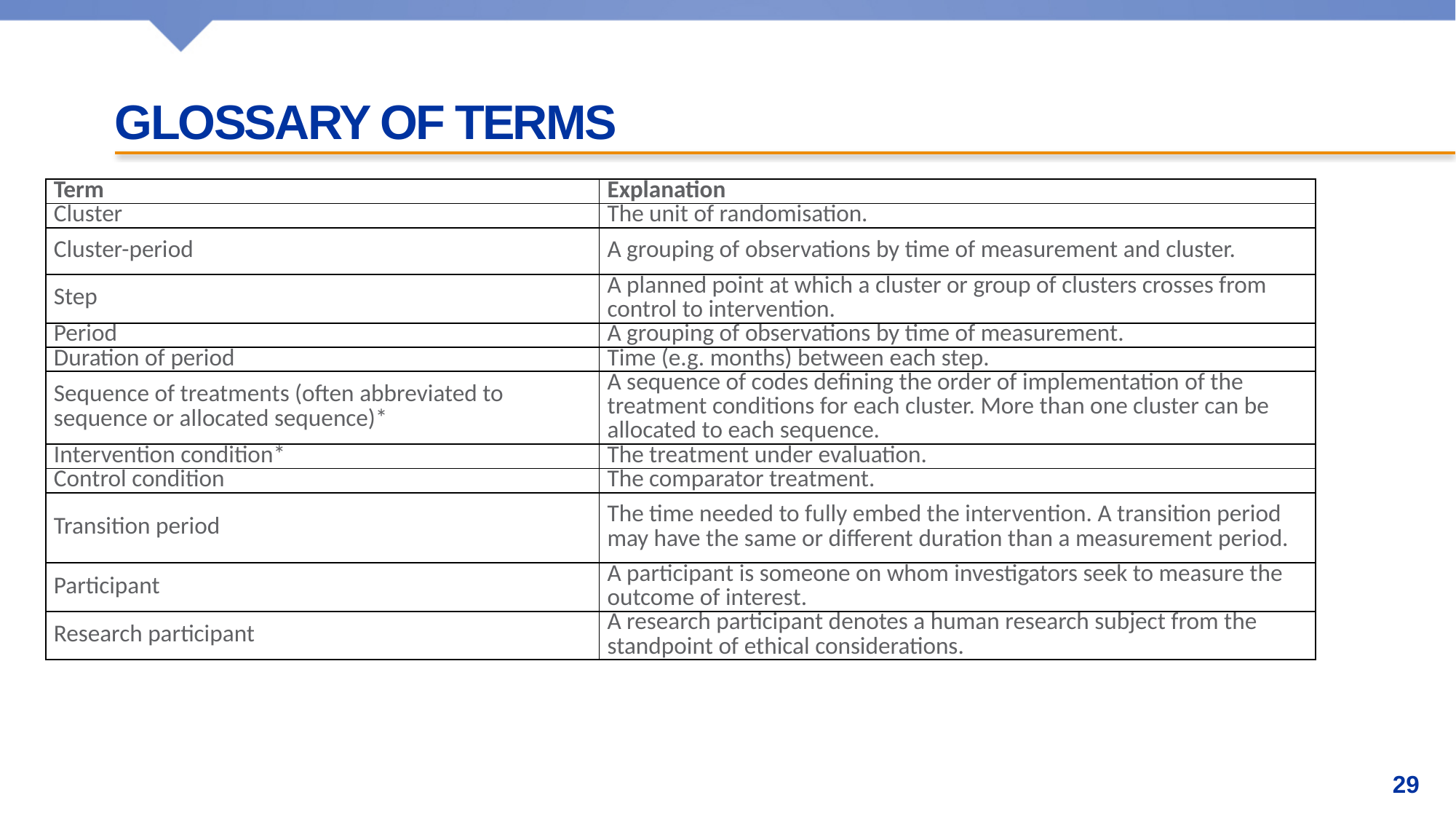

# Glossary of terms

| Term | Explanation |
| --- | --- |
| Cluster | The unit of randomisation. |
| Cluster-period | A grouping of observations by time of measurement and cluster. |
| Step | A planned point at which a cluster or group of clusters crosses from control to intervention. |
| Period | A grouping of observations by time of measurement. |
| Duration of period | Time (e.g. months) between each step. |
| Sequence of treatments (often abbreviated to sequence or allocated sequence)\* | A sequence of codes defining the order of implementation of the treatment conditions for each cluster. More than one cluster can be allocated to each sequence. |
| Intervention condition\* | The treatment under evaluation. |
| Control condition | The comparator treatment. |
| Transition period | The time needed to fully embed the intervention. A transition period may have the same or different duration than a measurement period. |
| Participant | A participant is someone on whom investigators seek to measure the outcome of interest. |
| Research participant | A research participant denotes a human research subject from the standpoint of ethical considerations. |
29